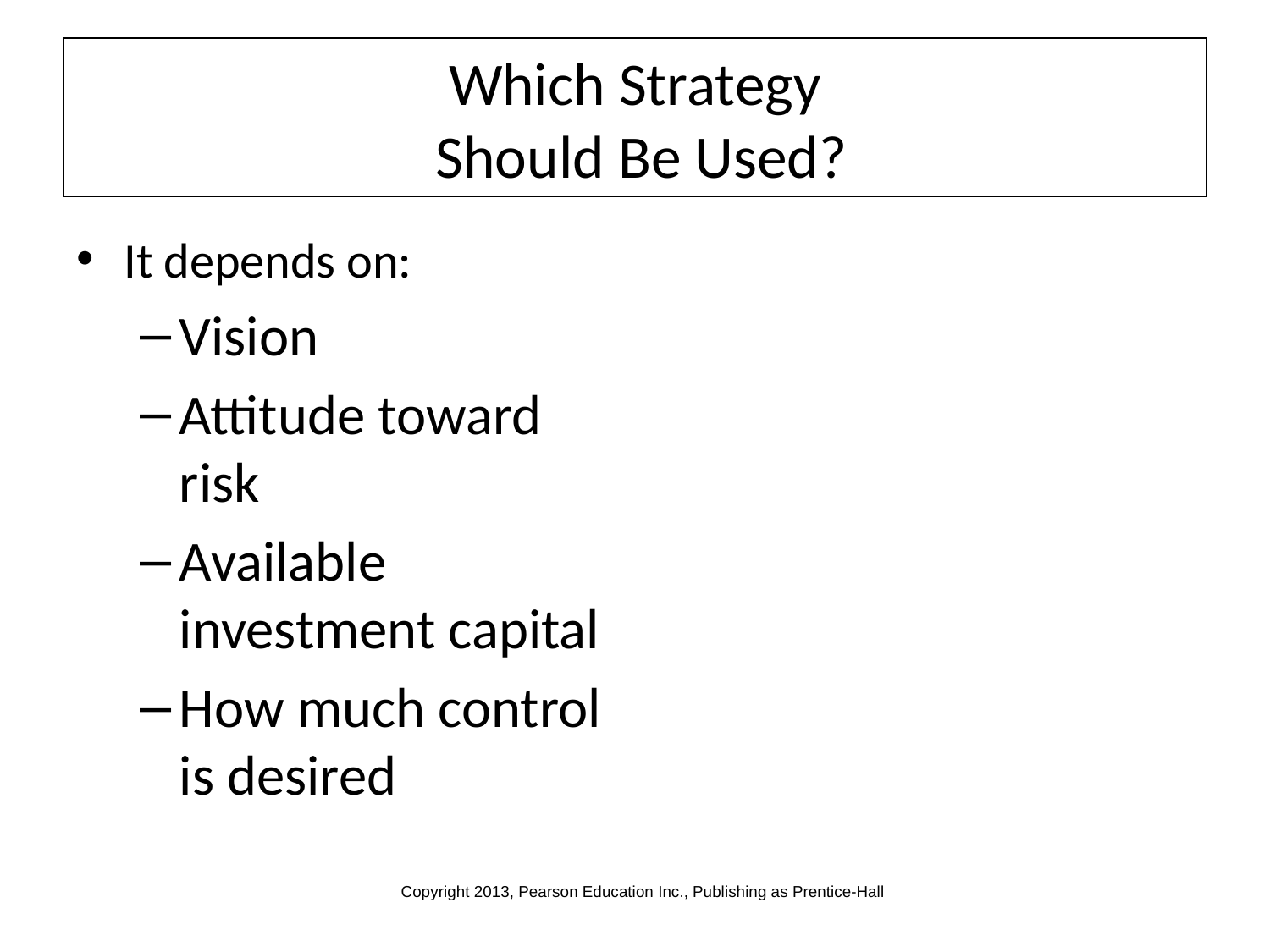

# Which Strategy Should Be Used?
It depends on:
Vision
Attitude toward risk
Available investment capital
How much control is desired

Copyright 2013, Pearson Education Inc., Publishing as Prentice-Hall